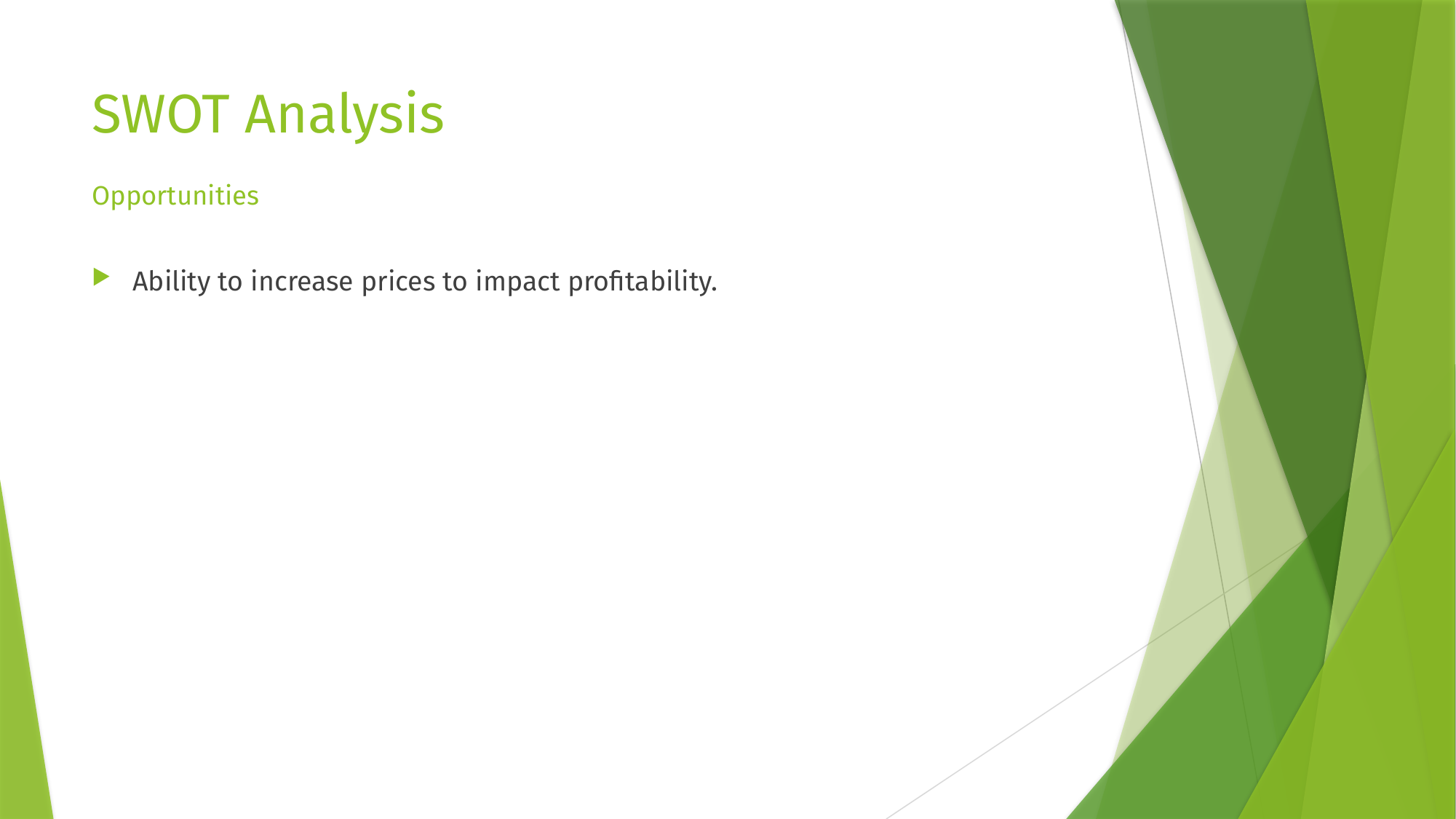

# SWOT Analysis
Opportunities
Ability to increase prices to impact profitability.